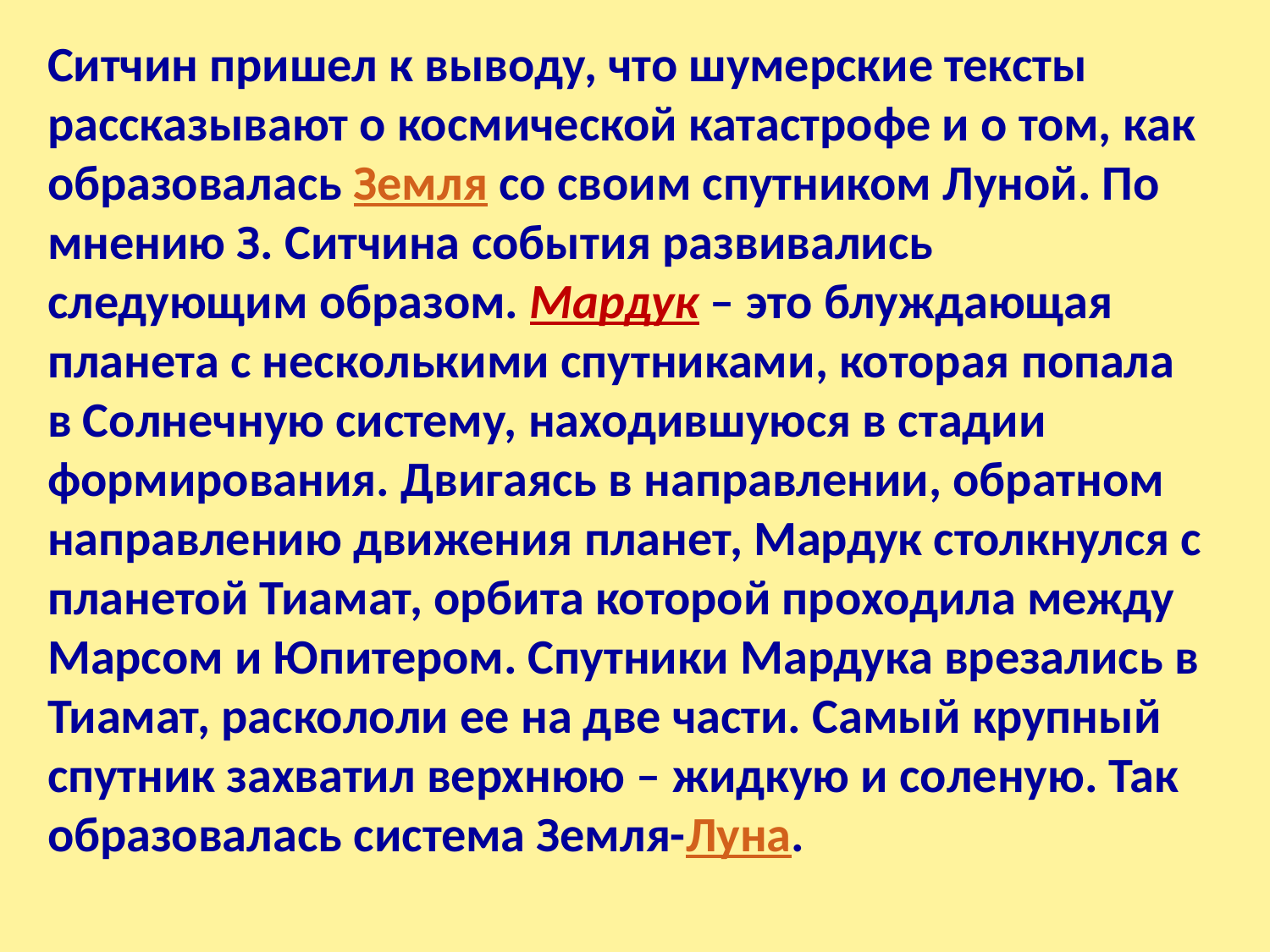

Ситчин пришел к выводу, что шумерские тексты рассказывают о космической катастрофе и о том, как образовалась Земля со своим спутником Луной. По мнению З. Ситчина события развивались следующим образом. Мардук – это блуждающая планета с несколькими спутниками, которая попала в Солнечную систему, находившуюся в стадии формирования. Двигаясь в направлении, обратном направлению движения планет, Мардук столкнулся с планетой Тиамат, орбита которой проходила между Марсом и Юпитером. Спутники Мардука врезались в Тиамат, раскололи ее на две части. Самый крупный спутник захватил верхнюю – жидкую и соленую. Так образовалась система Земля-Луна.